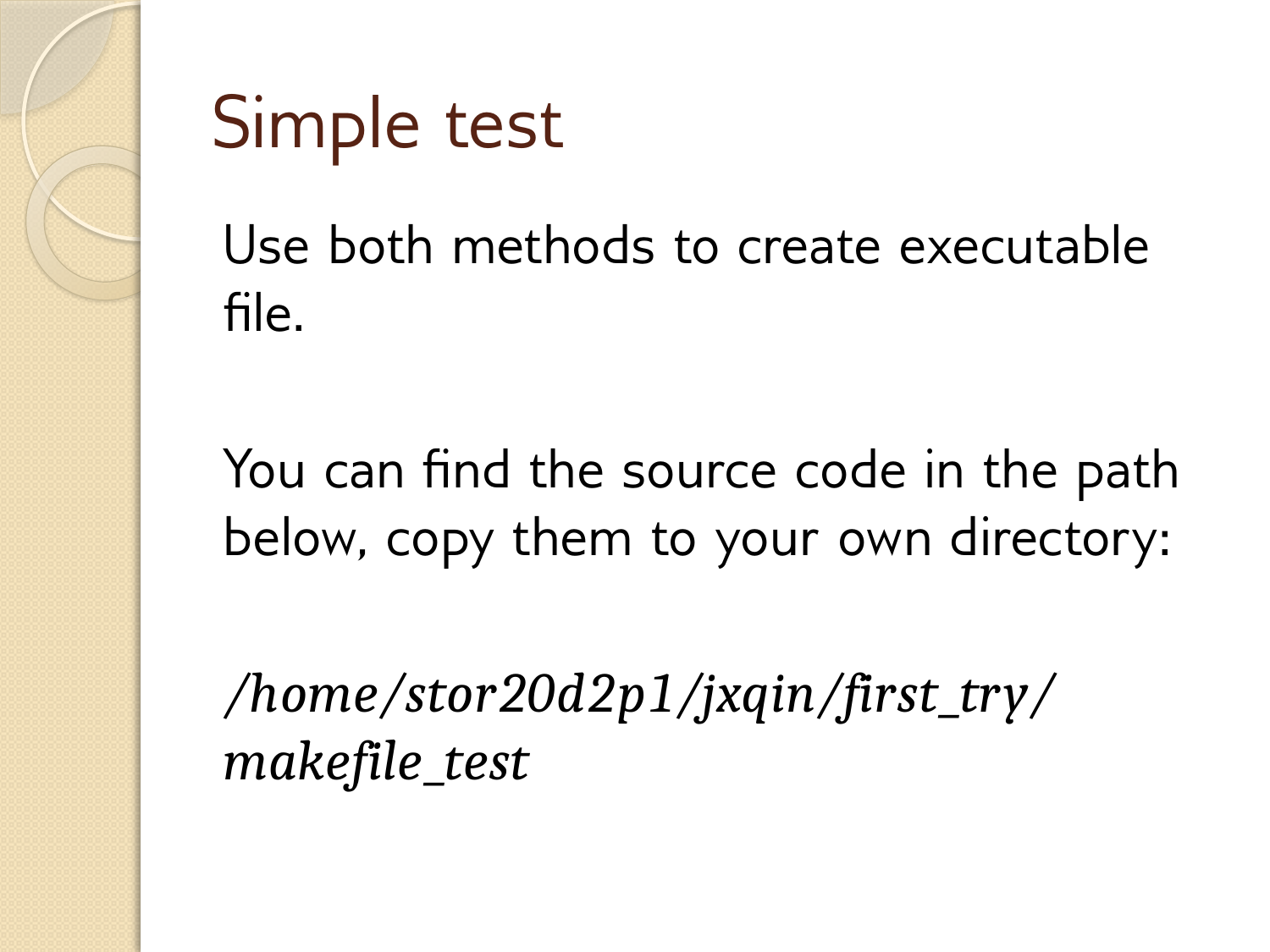

# Simple test
Use both methods to create executable file.

You can find the source code in the path below, copy them to your own directory:

/home/stor20d2p1/jxqin/first_try/makefile_test